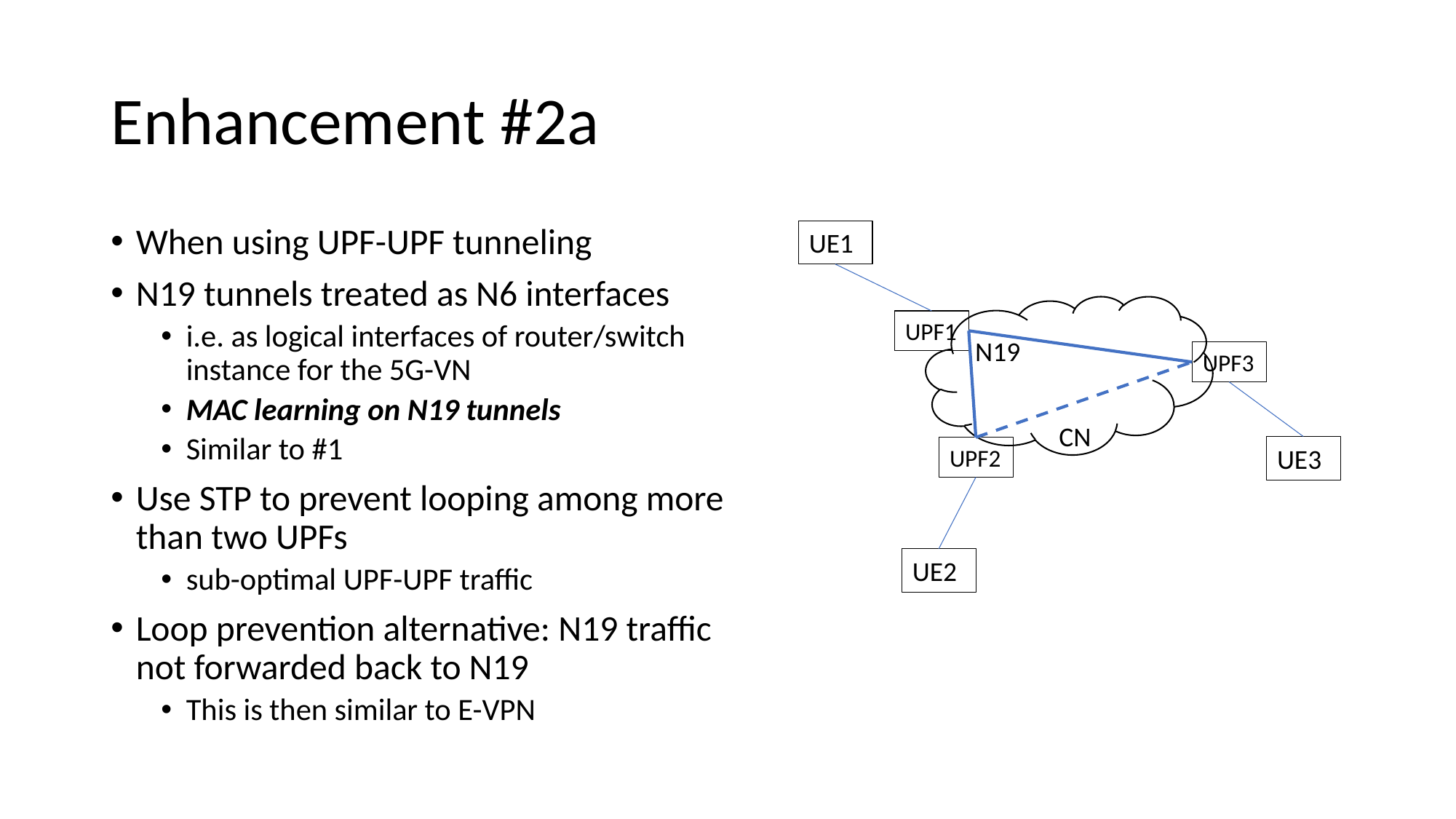

# Enhancement #2a
When using UPF-UPF tunneling
N19 tunnels treated as N6 interfaces
i.e. as logical interfaces of router/switch instance for the 5G-VN
MAC learning on N19 tunnels
Similar to #1
Use STP to prevent looping among more than two UPFs
sub-optimal UPF-UPF traffic
Loop prevention alternative: N19 traffic not forwarded back to N19
This is then similar to E-VPN

UE1

UPF1
N19
UPF3
CN
UE3
UPF2
UE2